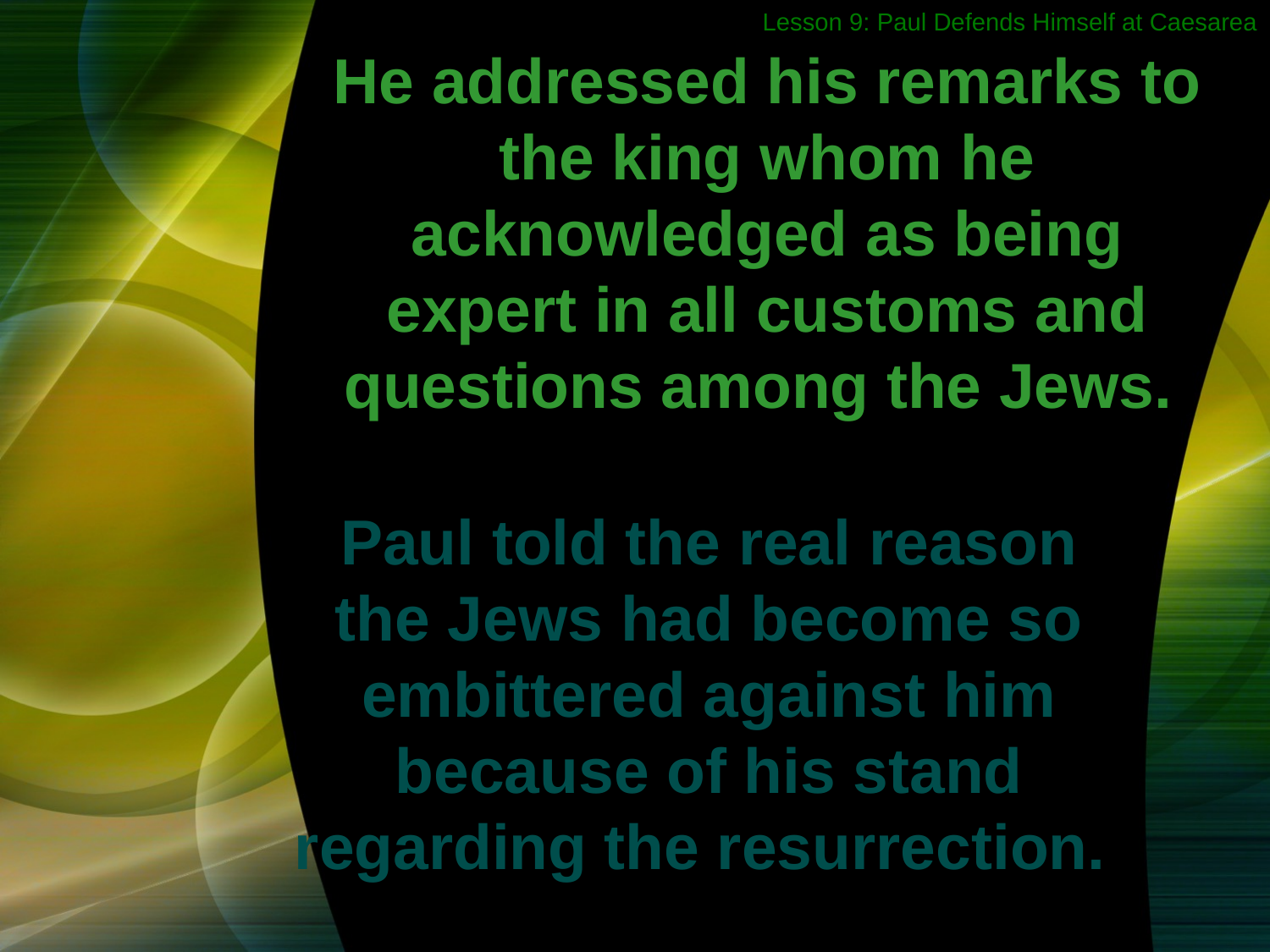

Lesson 9: Paul Defends Himself at Caesarea
He addressed his remarks to the king whom he acknowledged as being expert in all customs and questions among the Jews.
Paul told the real reason the Jews had become so
embittered against him because of his stand regarding the resurrection.